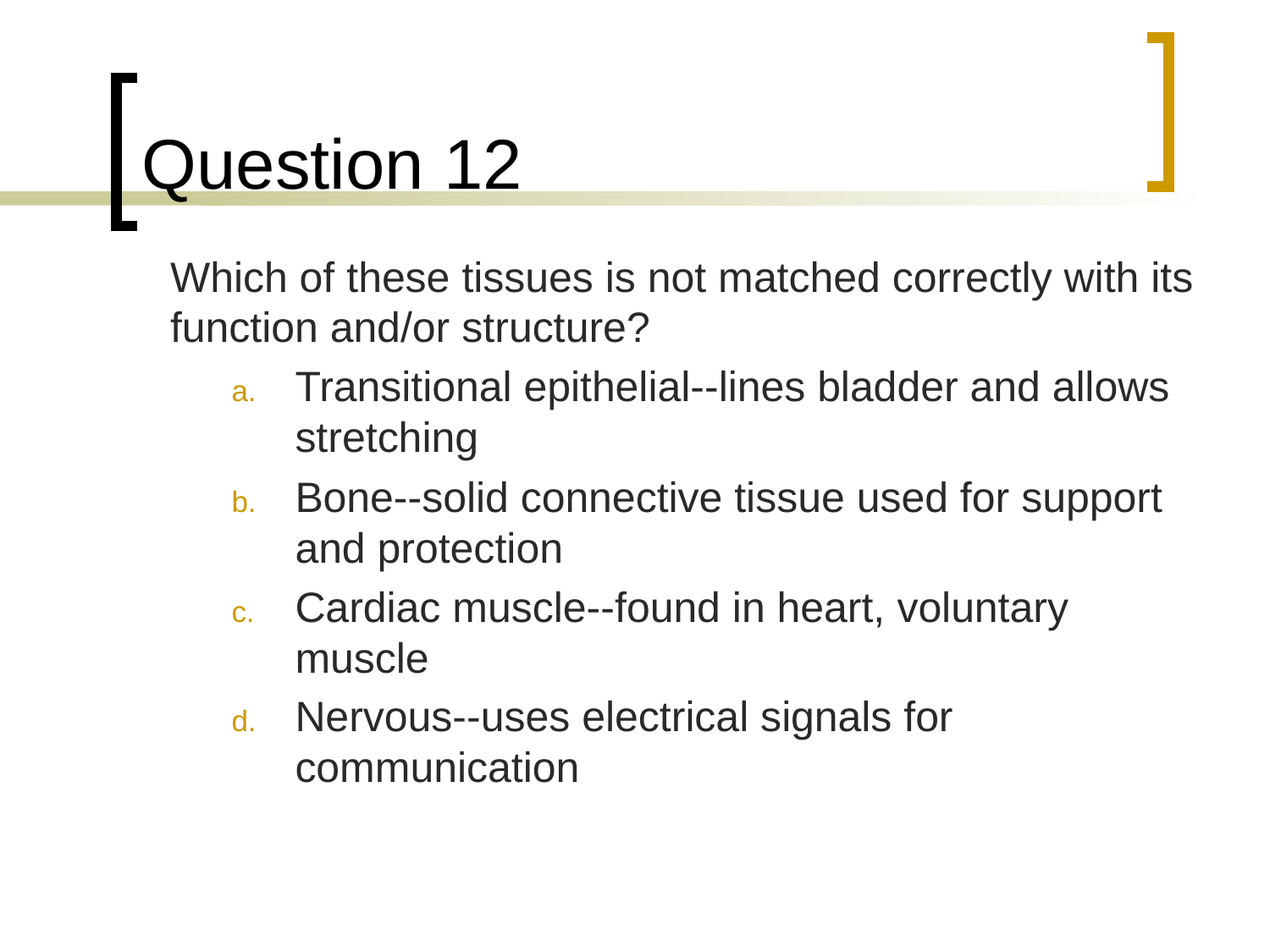

# Question 12
	Which of these tissues is not matched correctly with its function and/or structure?
Transitional epithelial--lines bladder and allows stretching
Bone--solid connective tissue used for support and protection
Cardiac muscle--found in heart, voluntary muscle
Nervous--uses electrical signals for communication